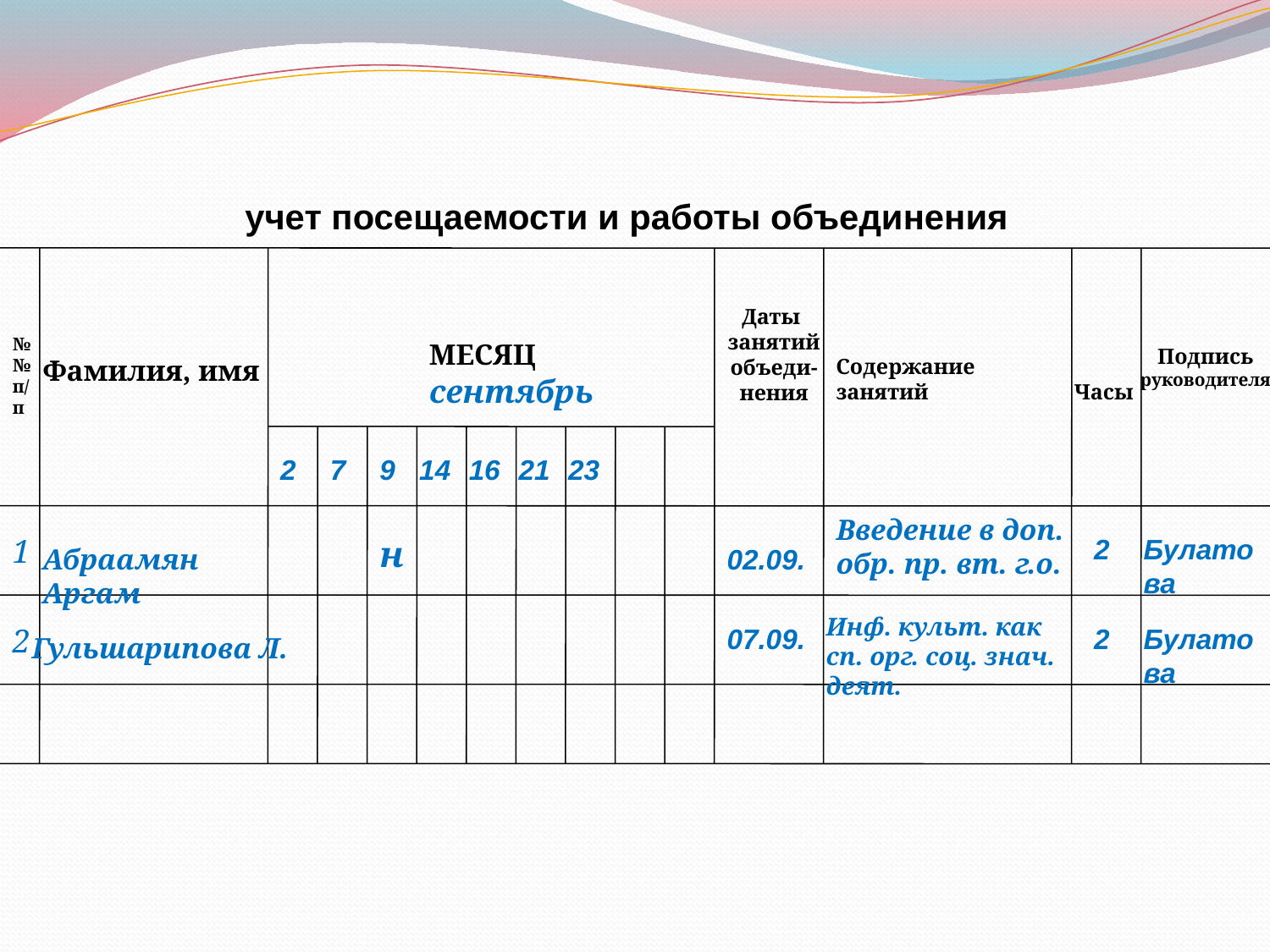

учет посещаемости и работы объединения
Даты
занятий
объеди-нения
№№
п/п
МЕСЯЦ  сентябрь
Подпись
руководителя
Фамилия, имя
Содержание занятий
 Часы
2
7
9
14
16
21
23
Введение в доп.
обр. пр. вт. г.о.
1
н
2
Булатова
Абраамян Аргам
02.09.
Инф. культ. как сп. орг. соц. знач. деят.
2
07.09.
2
Булатова
Гульшарипова Л.